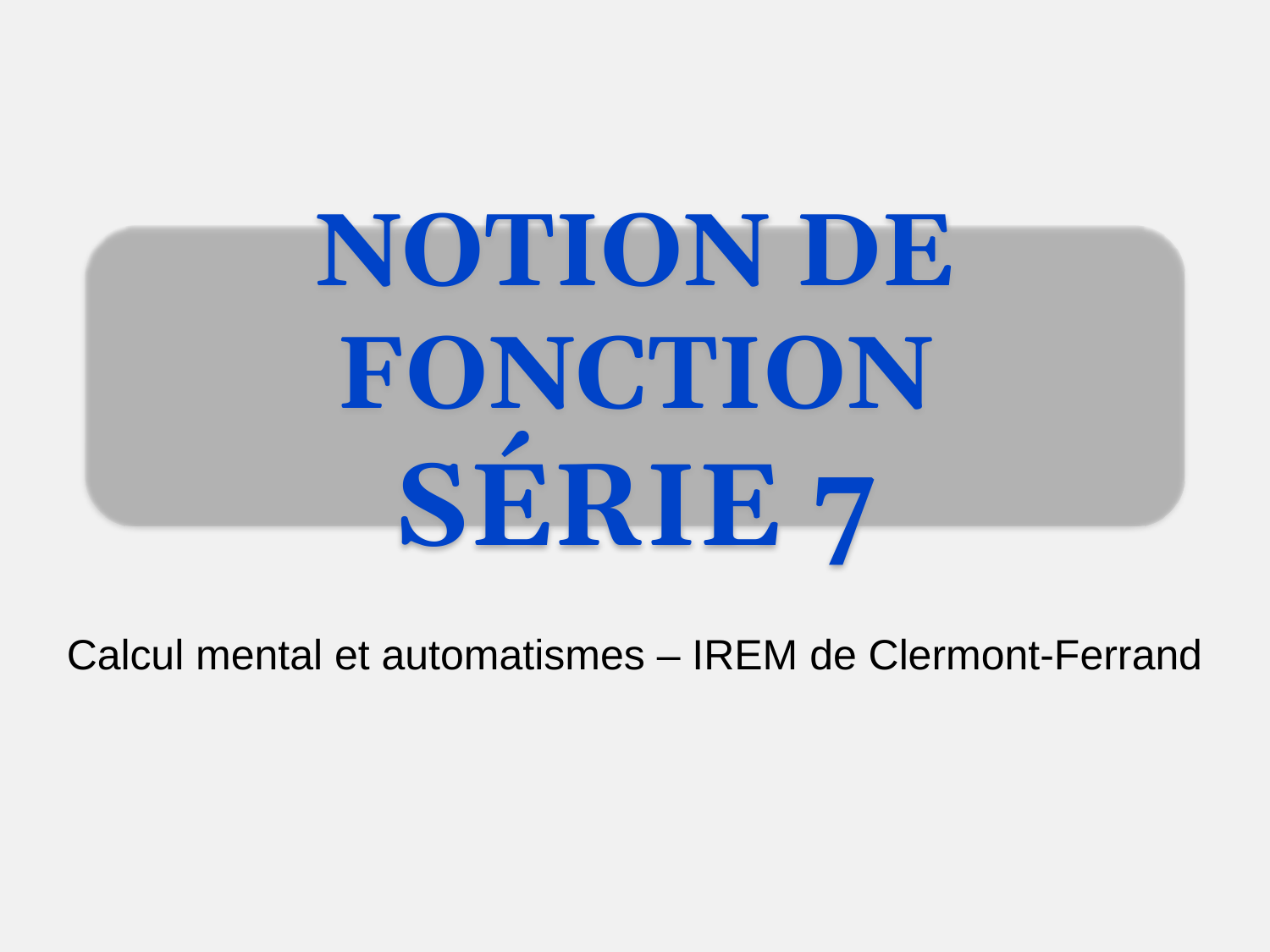

Notion de fonction
Série 7
Calcul mental et automatismes – IREM de Clermont-Ferrand